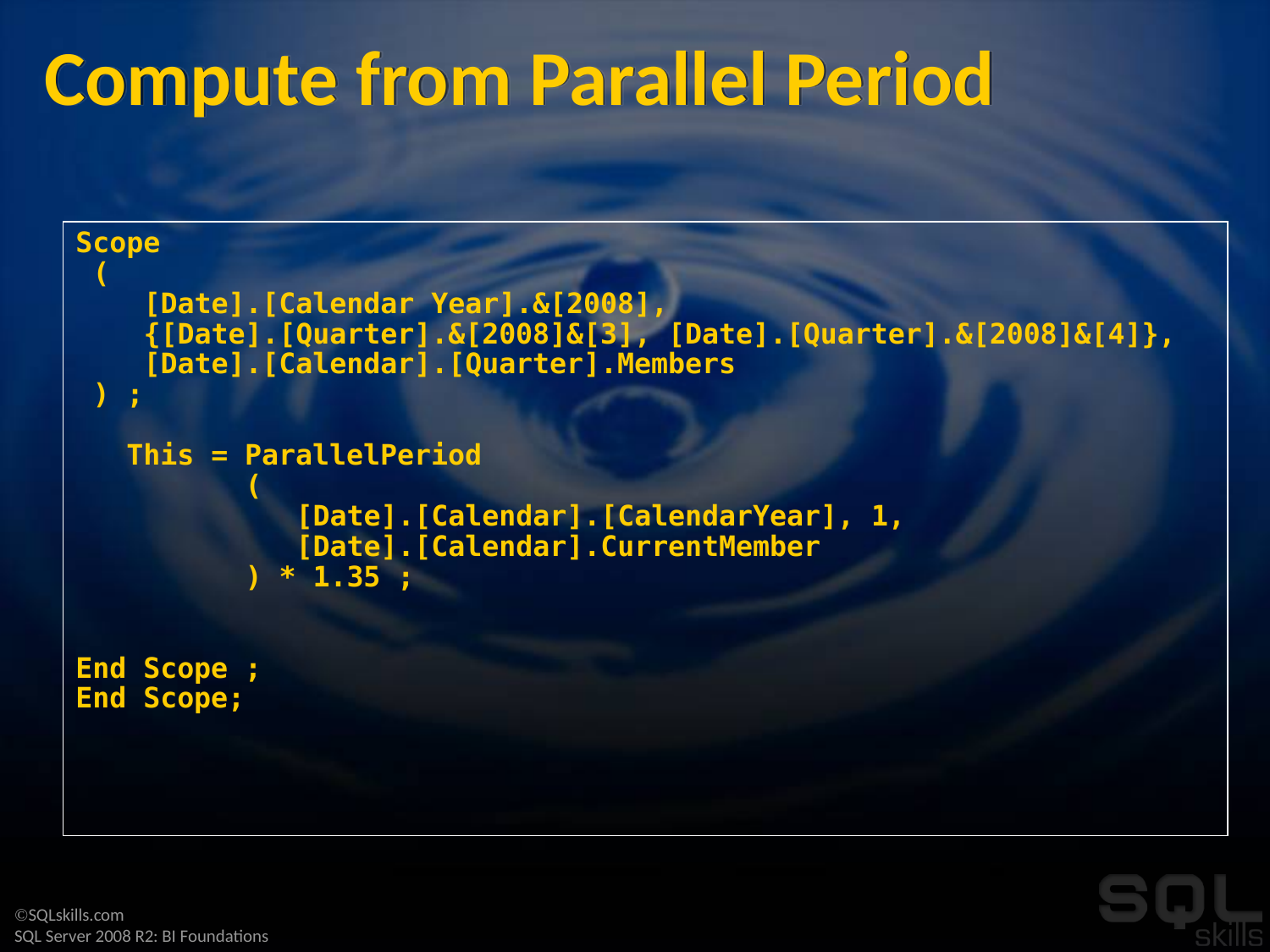

# Compute from Parallel Period
Scope
 (
    [Date].[Calendar Year].&[2008],
    {[Date].[Quarter].&[2008]&[3], [Date].[Quarter].&[2008]&[4]},
    [Date].[Calendar].[Quarter].Members
 ) ;

   This = ParallelPeriod
          (
             [Date].[Calendar].[CalendarYear], 1,
             [Date].[Calendar].CurrentMember
          ) * 1.35 ;

End Scope ;
End Scope;